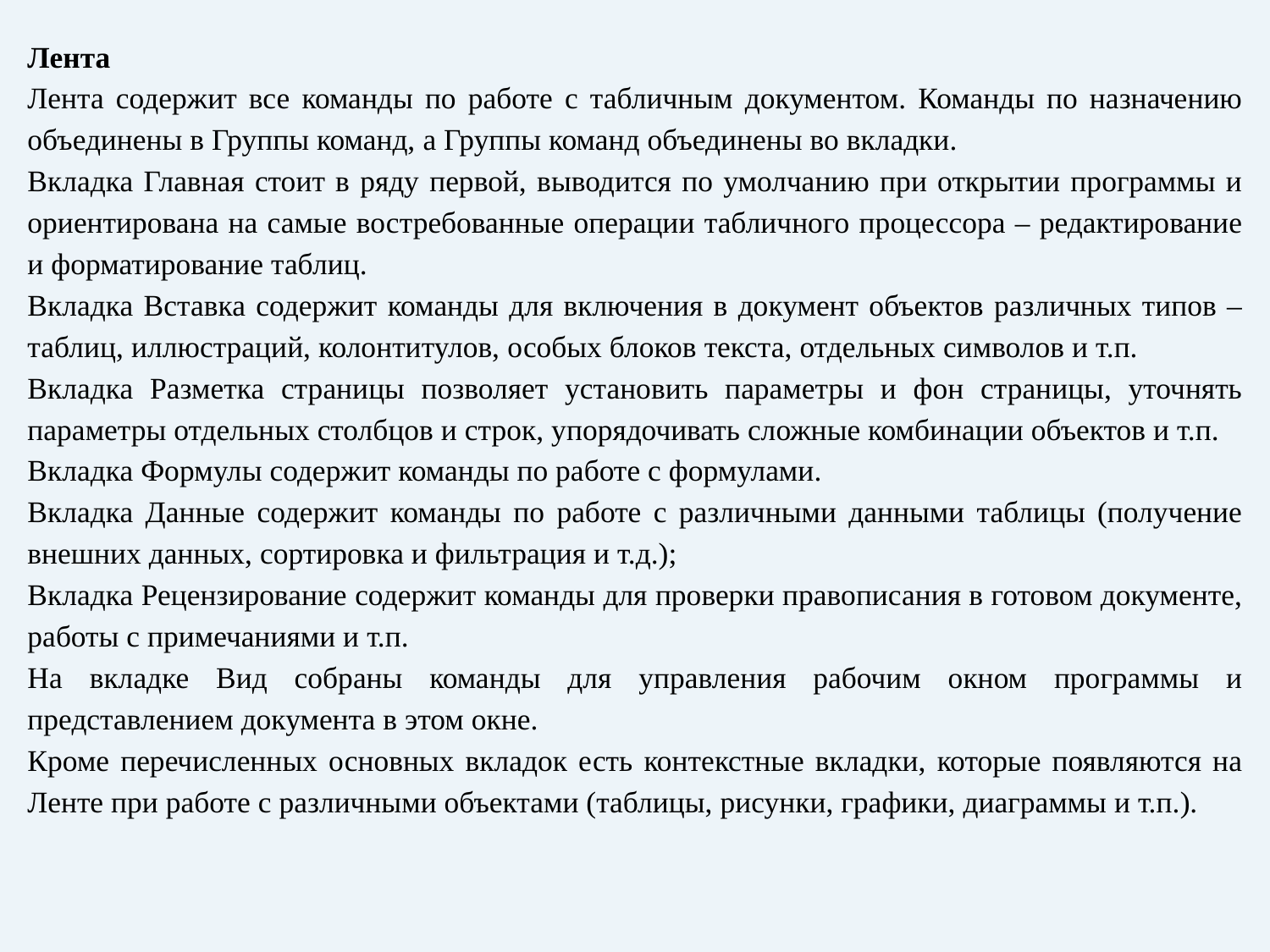

Лента
Лента содержит все команды по работе с табличным документом. Команды по назначению объединены в Группы команд, а Группы команд объединены во вкладки.
Вкладка Главная стоит в ряду первой, выводится по умолчанию при открытии программы и ориентирована на самые востребованные операции табличного процессора – редактирование и форматирование таблиц.
Вкладка Вставка содержит команды для включения в документ объектов различных типов – таблиц, иллюстраций, колонтитулов, особых блоков текста, отдельных символов и т.п.
Вкладка Разметка страницы позволяет установить параметры и фон страницы, уточнять параметры отдельных столбцов и строк, упорядочивать сложные комбинации объектов и т.п.
Вкладка Формулы содержит команды по работе с формулами.
Вкладка Данные содержит команды по работе с различными данными таблицы (получение внешних данных, сортировка и фильтрация и т.д.);
Вкладка Рецензирование содержит команды для проверки правописания в готовом документе, работы с примечаниями и т.п.
На вкладке Вид собраны команды для управления рабочим окном программы и представлением документа в этом окне.
Кроме перечисленных основных вкладок есть контекстные вкладки, которые появляются на Ленте при работе с различными объектами (таблицы, рисунки, графики, диаграммы и т.п.).